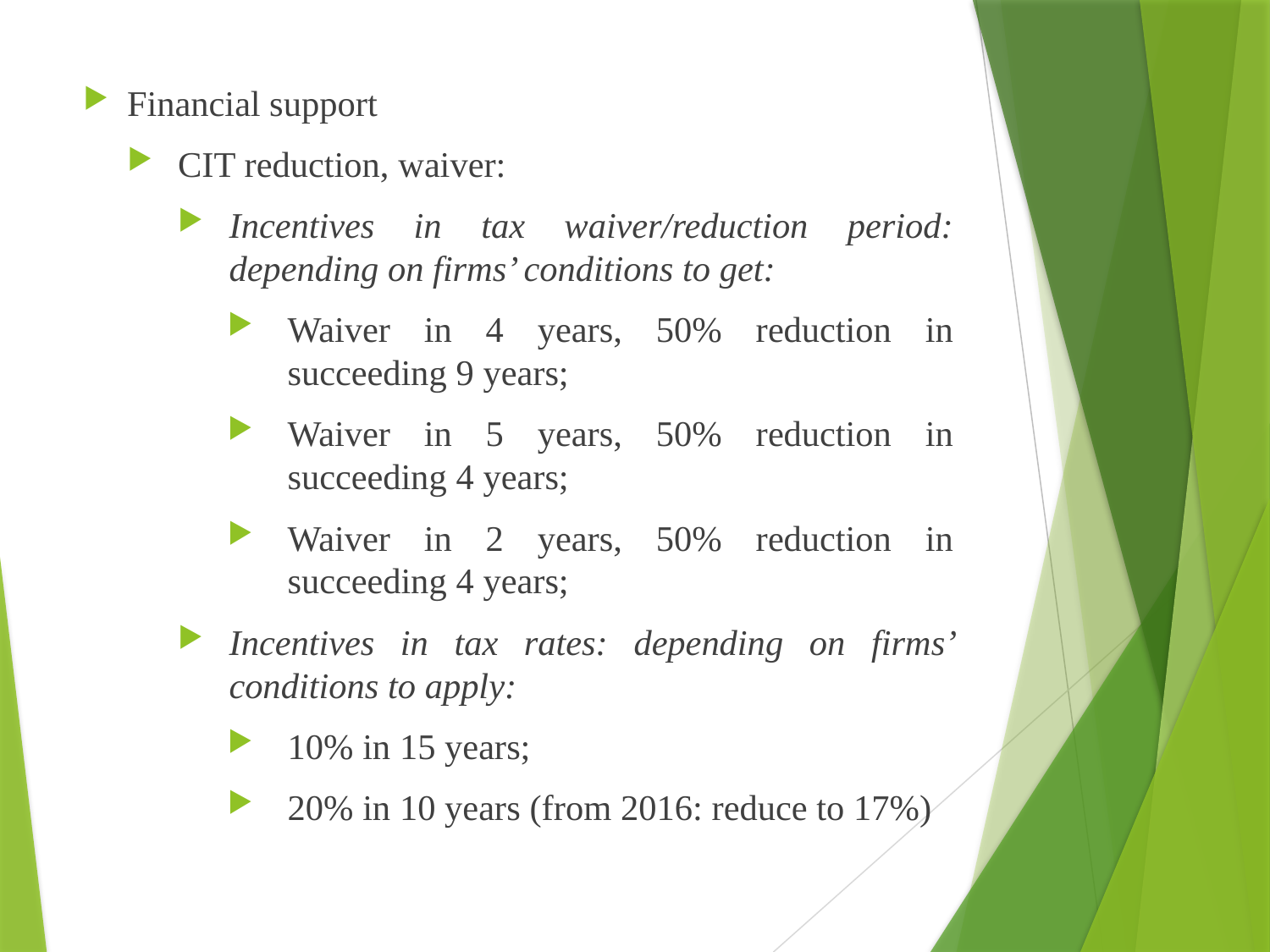

Financial support
CIT reduction, waiver:
Incentives in tax waiver/reduction period: depending on firms’ conditions to get:
Waiver in 4 years, 50% reduction in succeeding 9 years;
Waiver in 5 years, 50% reduction in succeeding 4 years;
Waiver in 2 years, 50% reduction in succeeding 4 years;
Incentives in tax rates: depending on firms’ conditions to apply:
10% in 15 years;
20% in 10 years (from 2016: reduce to 17%)